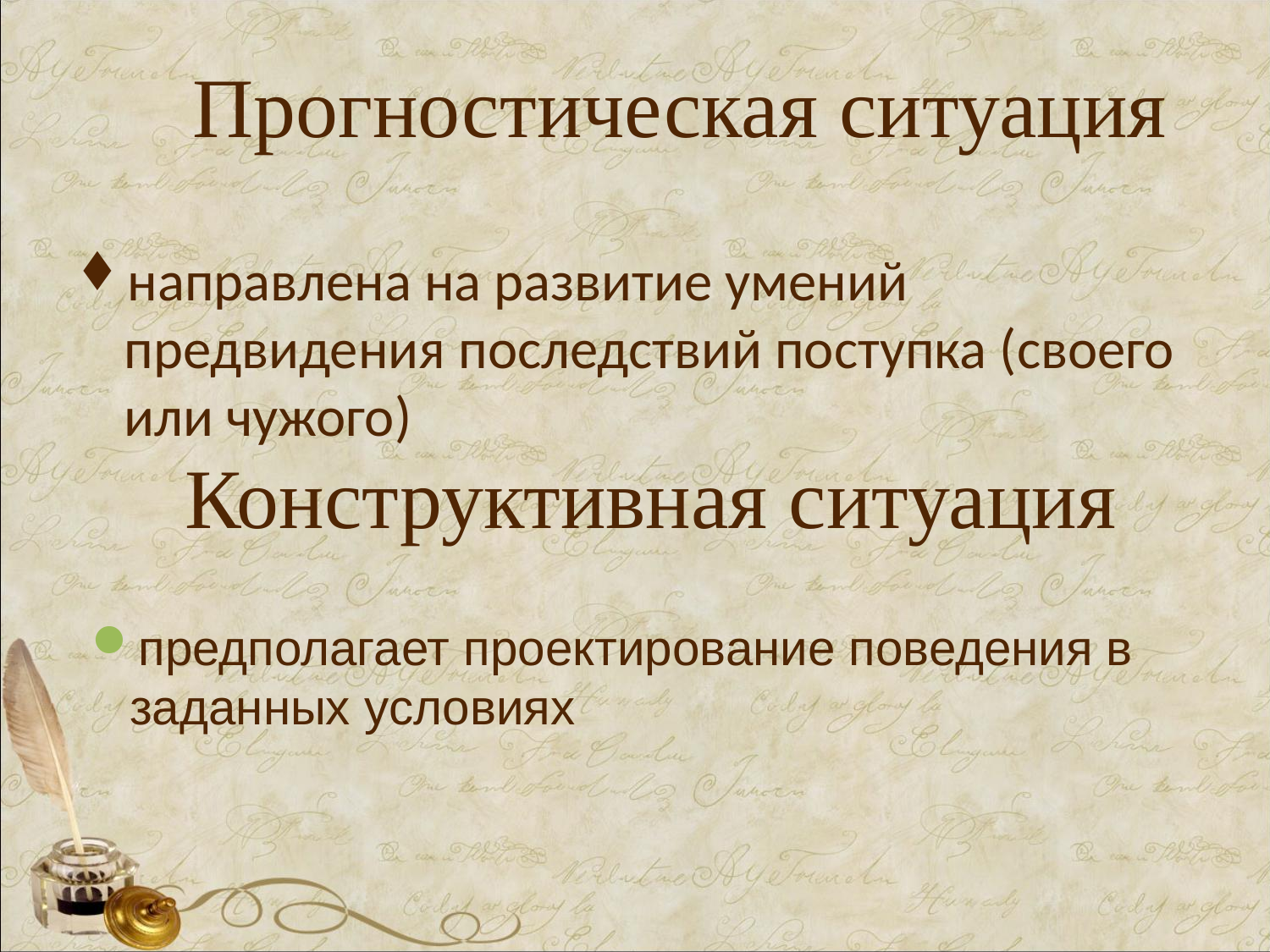

# Прогностическая ситуация
направлена на развитие умений предвидения последствий поступка (своего или чужого)

Конструктивная ситуация

предполагает проектирование поведения в заданных условиях